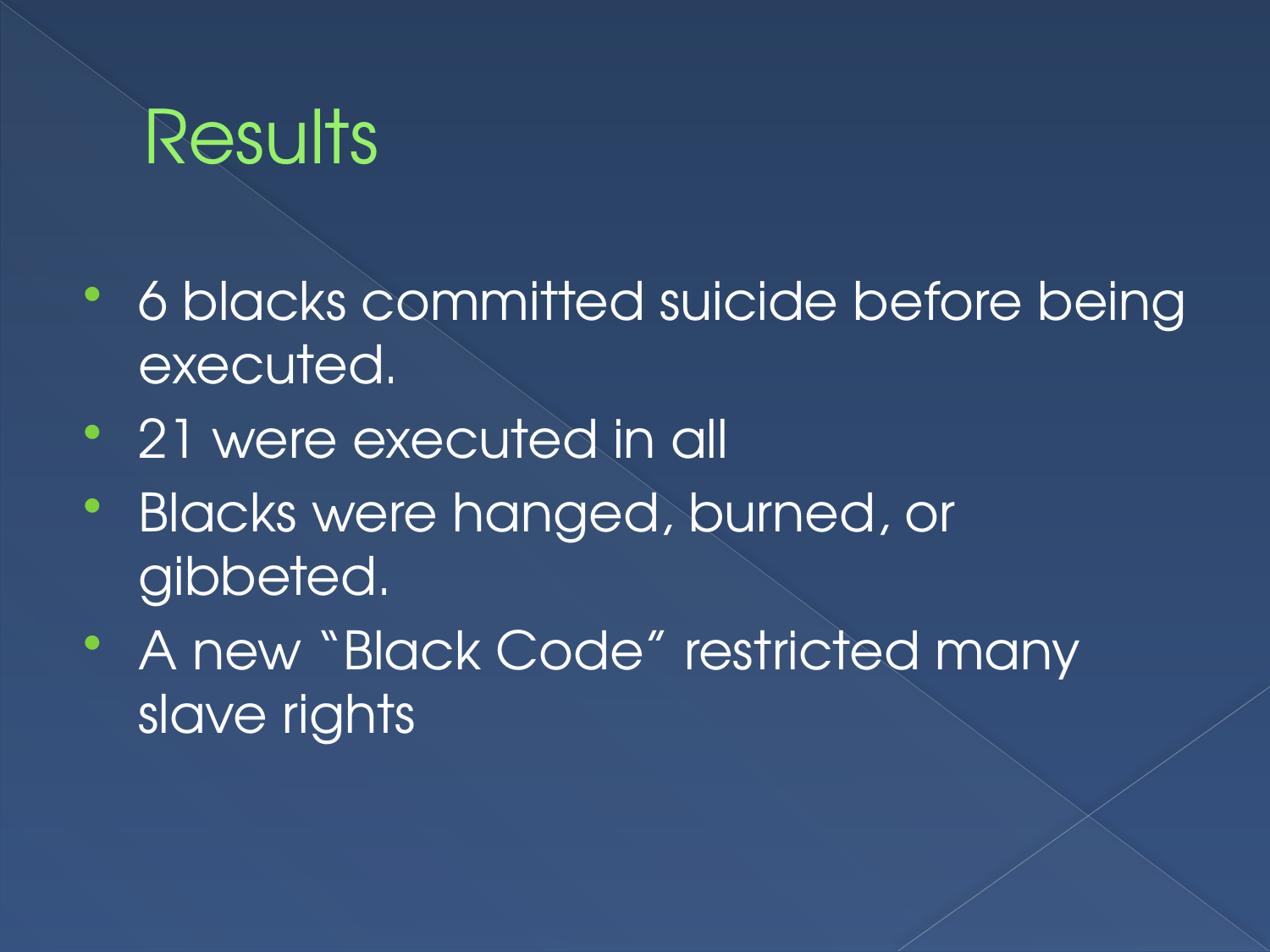

# Results
6 blacks committed suicide before being executed.
21 were executed in all
Blacks were hanged, burned, or gibbeted.
A new “Black Code” restricted many slave rights